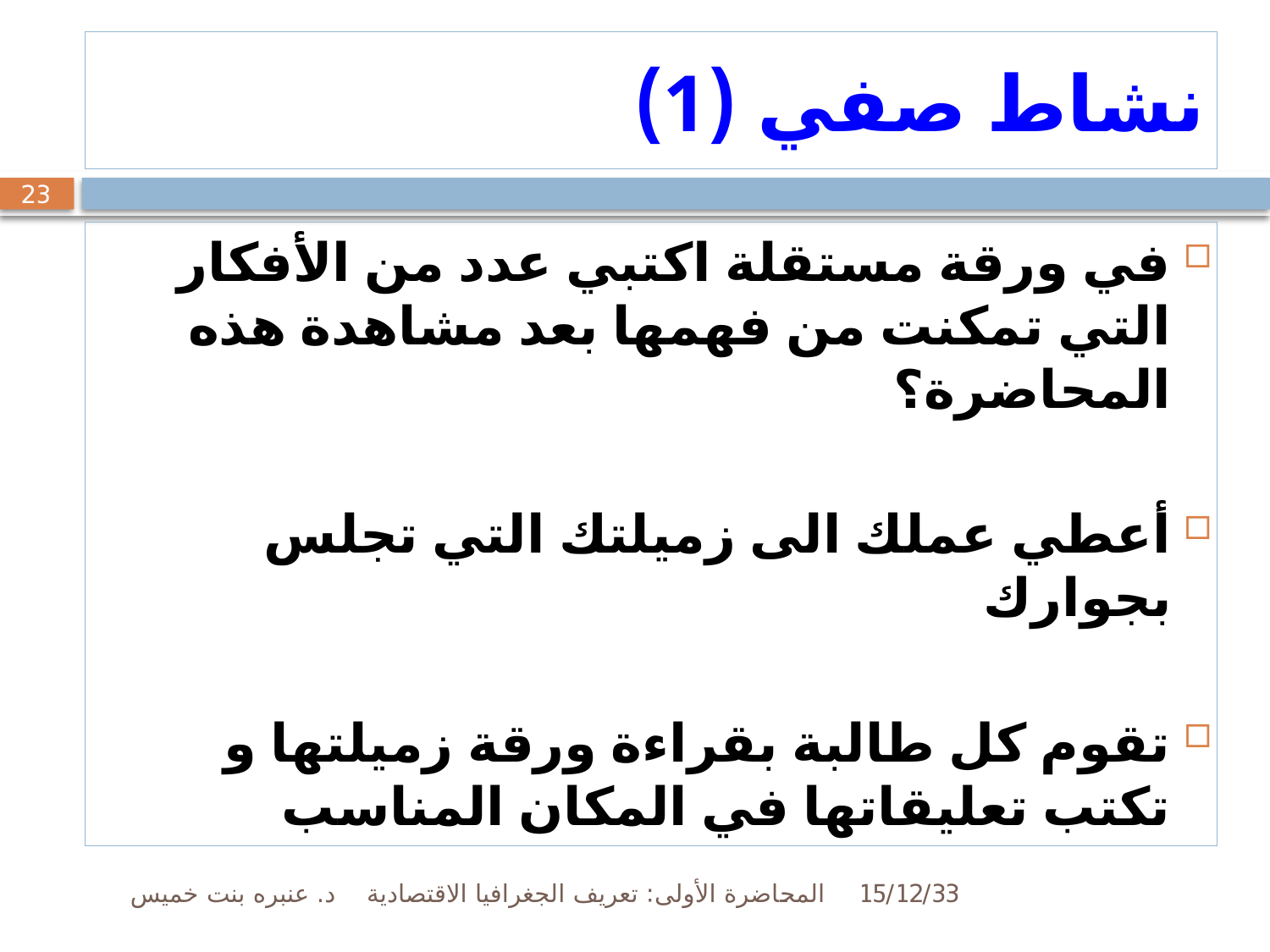

# نشاط صفي (1)
23
في ورقة مستقلة اكتبي عدد من الأفكار التي تمكنت من فهمها بعد مشاهدة هذه المحاضرة؟

أعطي عملك الى زميلتك التي تجلس بجوارك

تقوم كل طالبة بقراءة ورقة زميلتها و تكتب تعليقاتها في المكان المناسب

المحاضرة الأولى: تعريف الجغرافيا الاقتصادية    د. عنبره بنت خميس
15/12/33